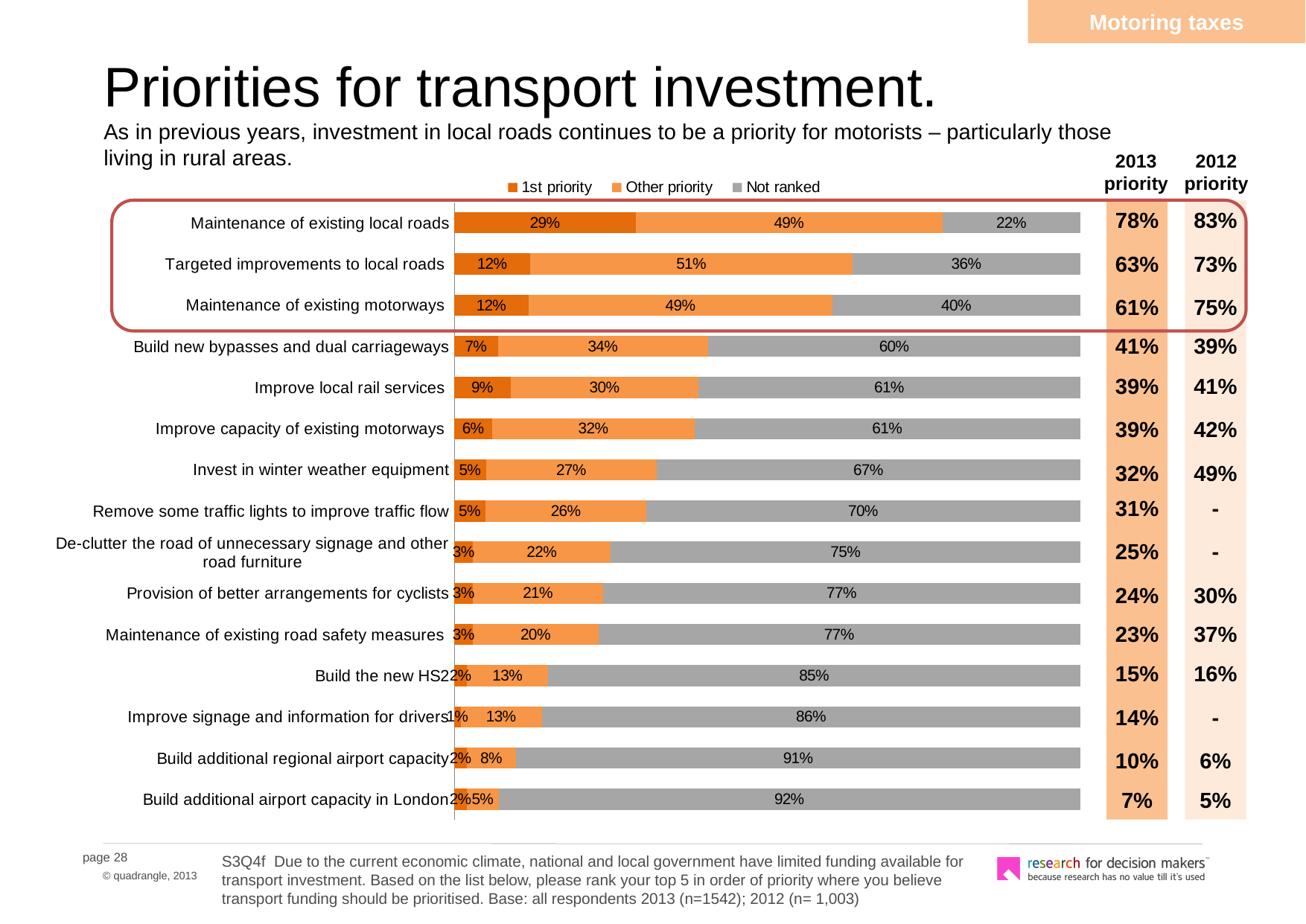

Motoring taxes
# Priorities for transport investment. As in previous years, investment in local roads continues to be a priority for motorists – particularly those living in rural areas.

[unsupported chart]

2013 priority
2012 priority

78%

83%

63%
73%
61%
75%
41%
39%
39%
41%
39%
42%
32%
49%
31%
-
25%
-
24%
30%
23%
37%
15%
16%
14%
-
10%
6%
7%
5%
S3Q4f  Due to the current economic climate, national and local government have limited funding available for transport investment. Based on the list below, please rank your top 5 in order of priority where you believe transport funding should be prioritised. Base: all respondents 2013 (n=1542); 2012 (n= 1,003)